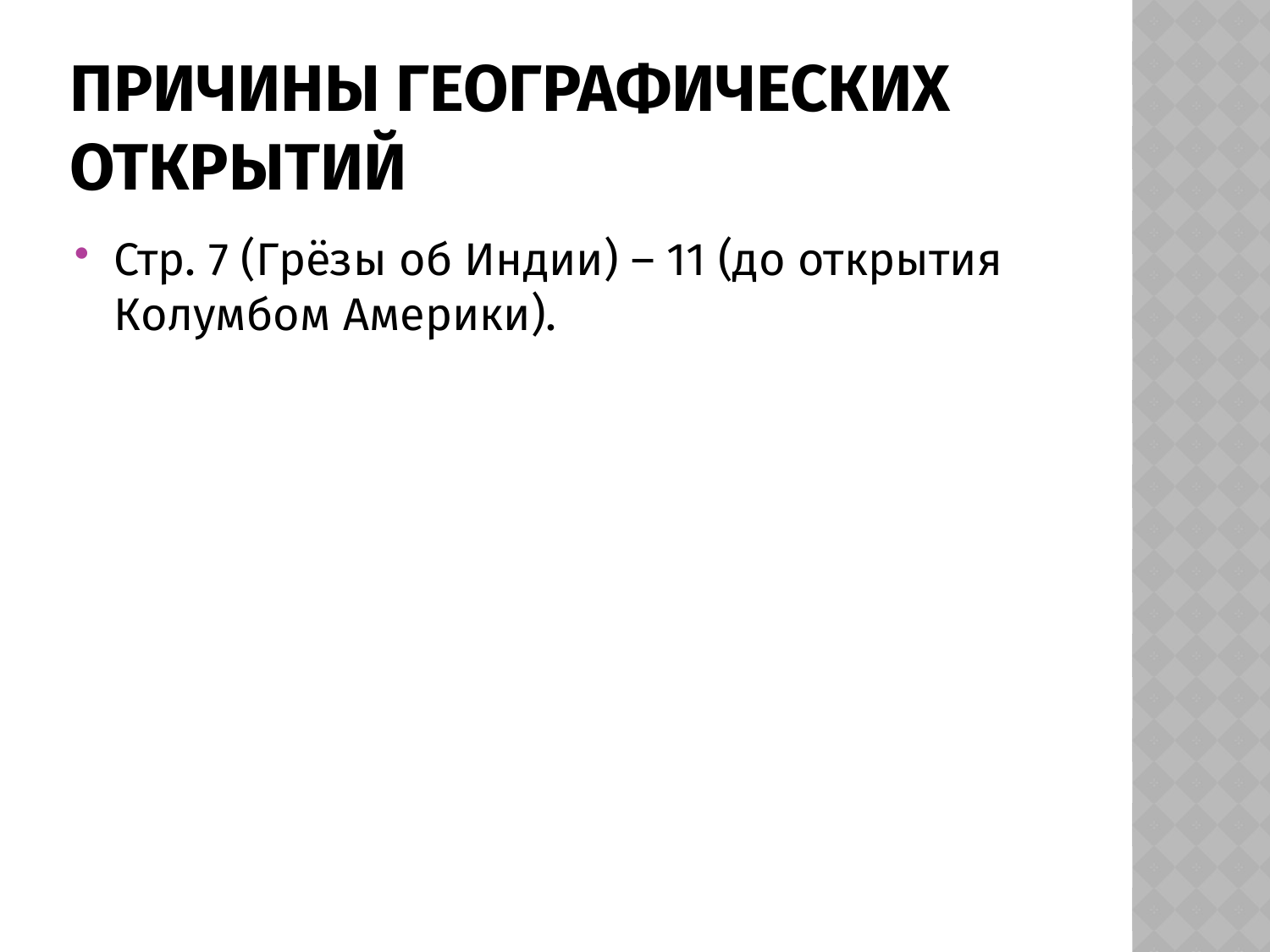

# Причины географических открытий
Стр. 7 (Грёзы об Индии) – 11 (до открытия Колумбом Америки).